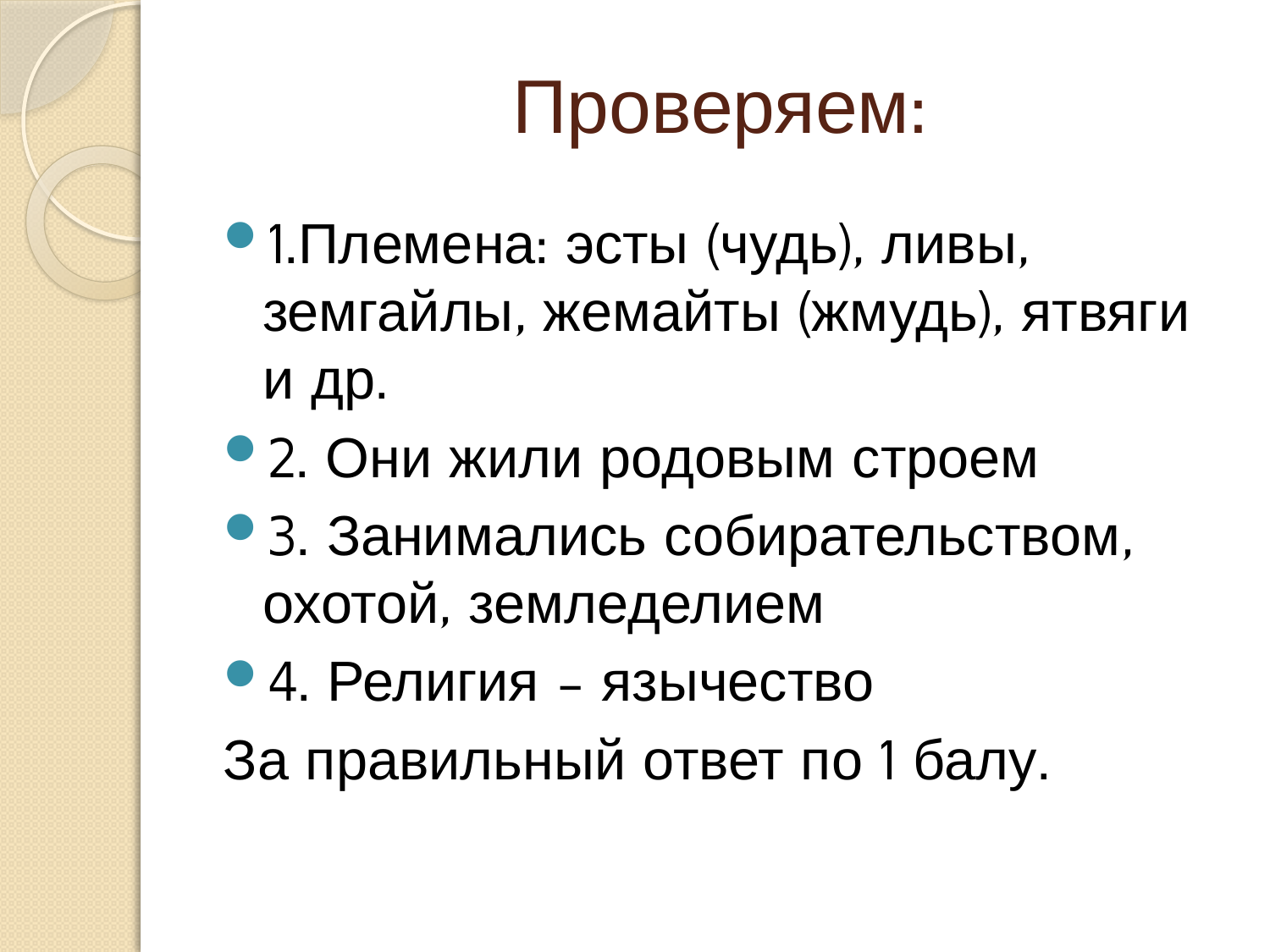

# Проверяем:
1.Племена: эсты (чудь), ливы, земгайлы, жемайты (жмудь), ятвяги и др.
2. Они жили родовым строем
3. Занимались собирательством, охотой, земледелием
4. Религия – язычество
За правильный ответ по 1 балу.